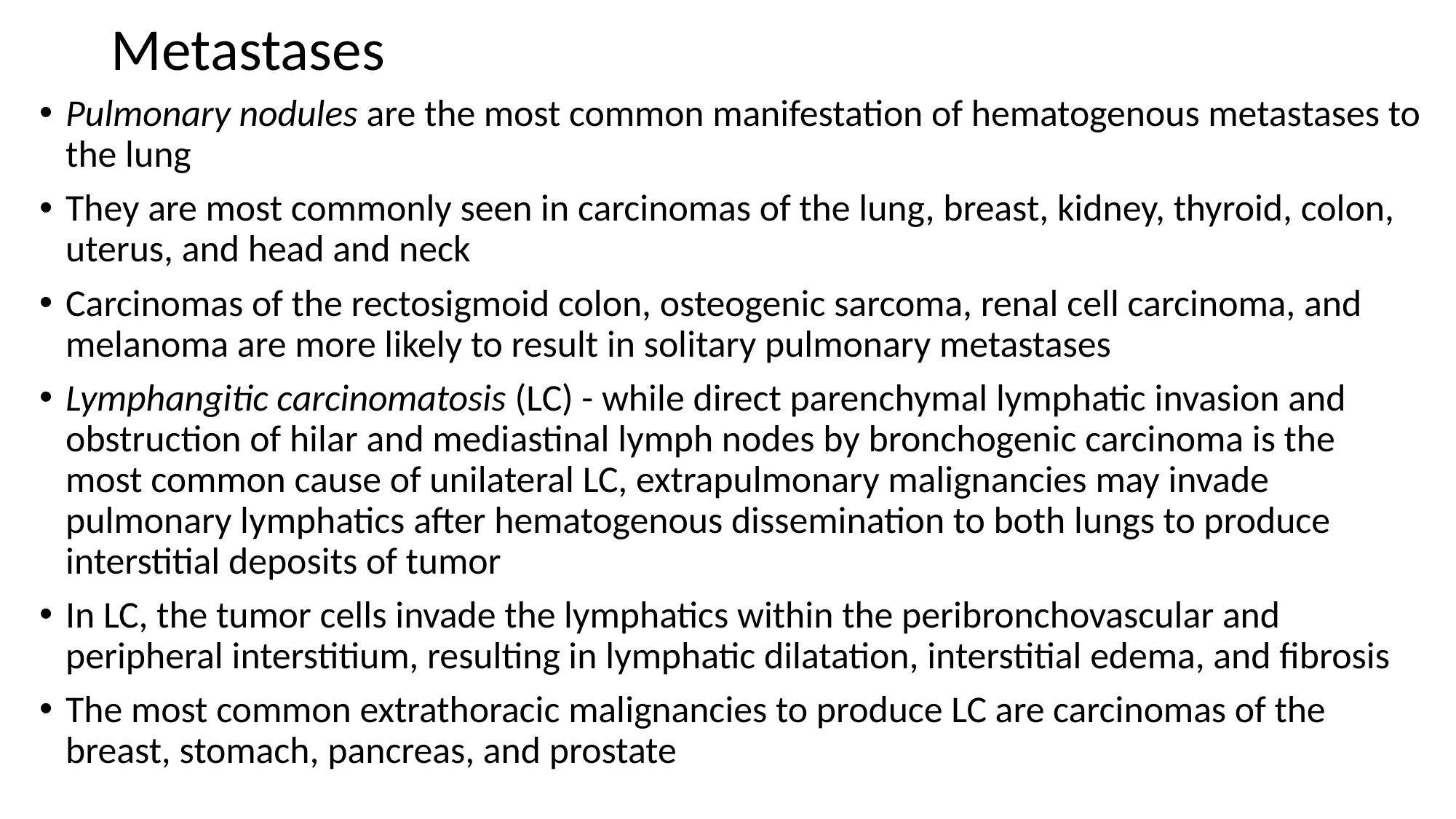

# Metastases
Pulmonary nodules are the most common manifestation of hematogenous metastases to the lung
They are most commonly seen in carcinomas of the lung, breast, kidney, thyroid, colon, uterus, and head and neck
Carcinomas of the rectosigmoid colon, osteogenic sarcoma, renal cell carcinoma, and melanoma are more likely to result in solitary pulmonary metastases
Lymphangitic carcinomatosis (LC) - while direct parenchymal lymphatic invasion and obstruction of hilar and mediastinal lymph nodes by bronchogenic carcinoma is the most common cause of unilateral LC, extrapulmonary malignancies may invade pulmonary lymphatics after hematogenous dissemination to both lungs to produce interstitial deposits of tumor
In LC, the tumor cells invade the lymphatics within the peribronchovascular and peripheral interstitium, resulting in lymphatic dilatation, interstitial edema, and fibrosis
The most common extrathoracic malignancies to produce LC are carcinomas of the breast, stomach, pancreas, and prostate